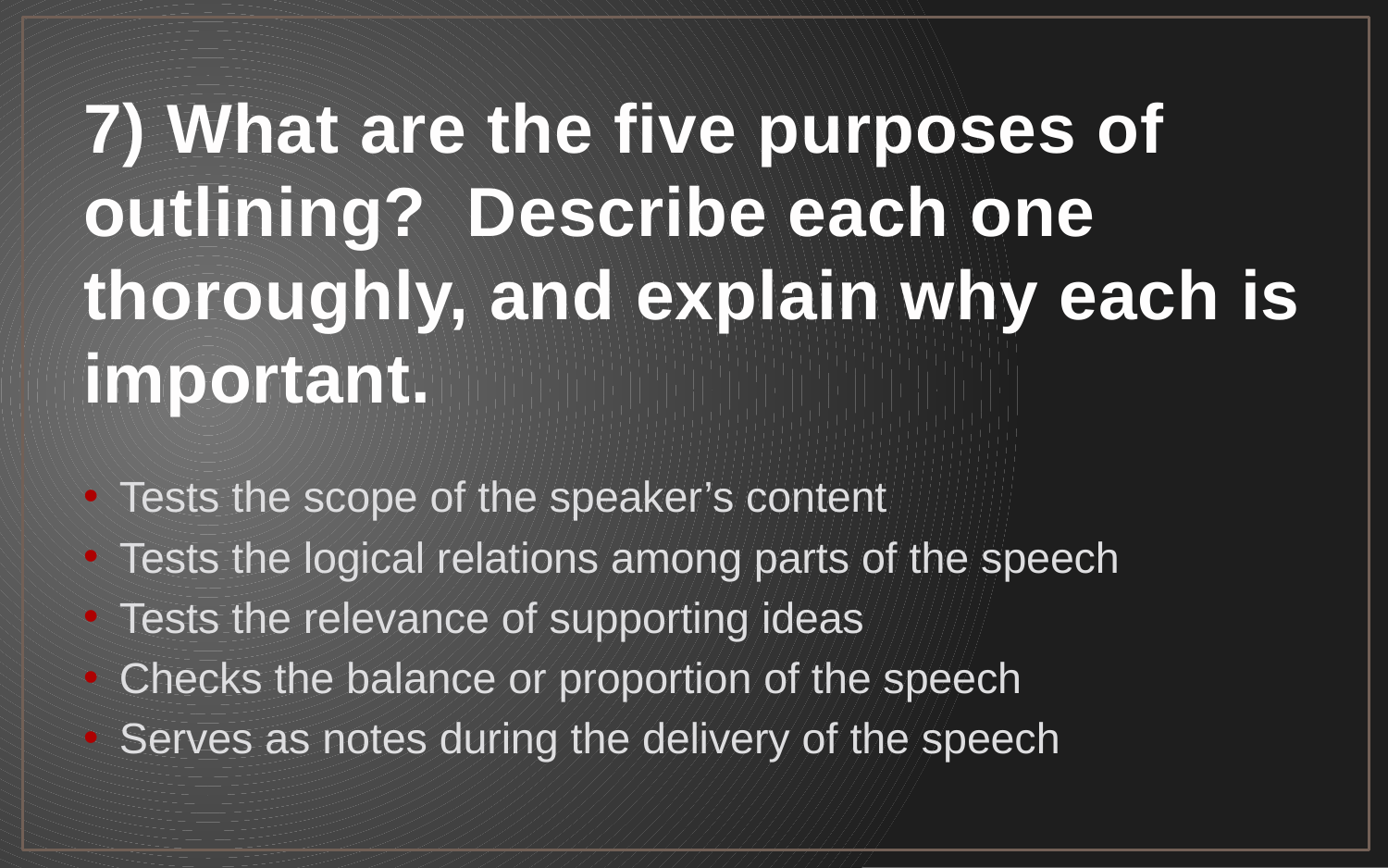

# 7) What are the five purposes of outlining?  Describe each one thoroughly, and explain why each is important.
Tests the scope of the speaker’s content
Tests the logical relations among parts of the speech
Tests the relevance of supporting ideas
Checks the balance or proportion of the speech
Serves as notes during the delivery of the speech